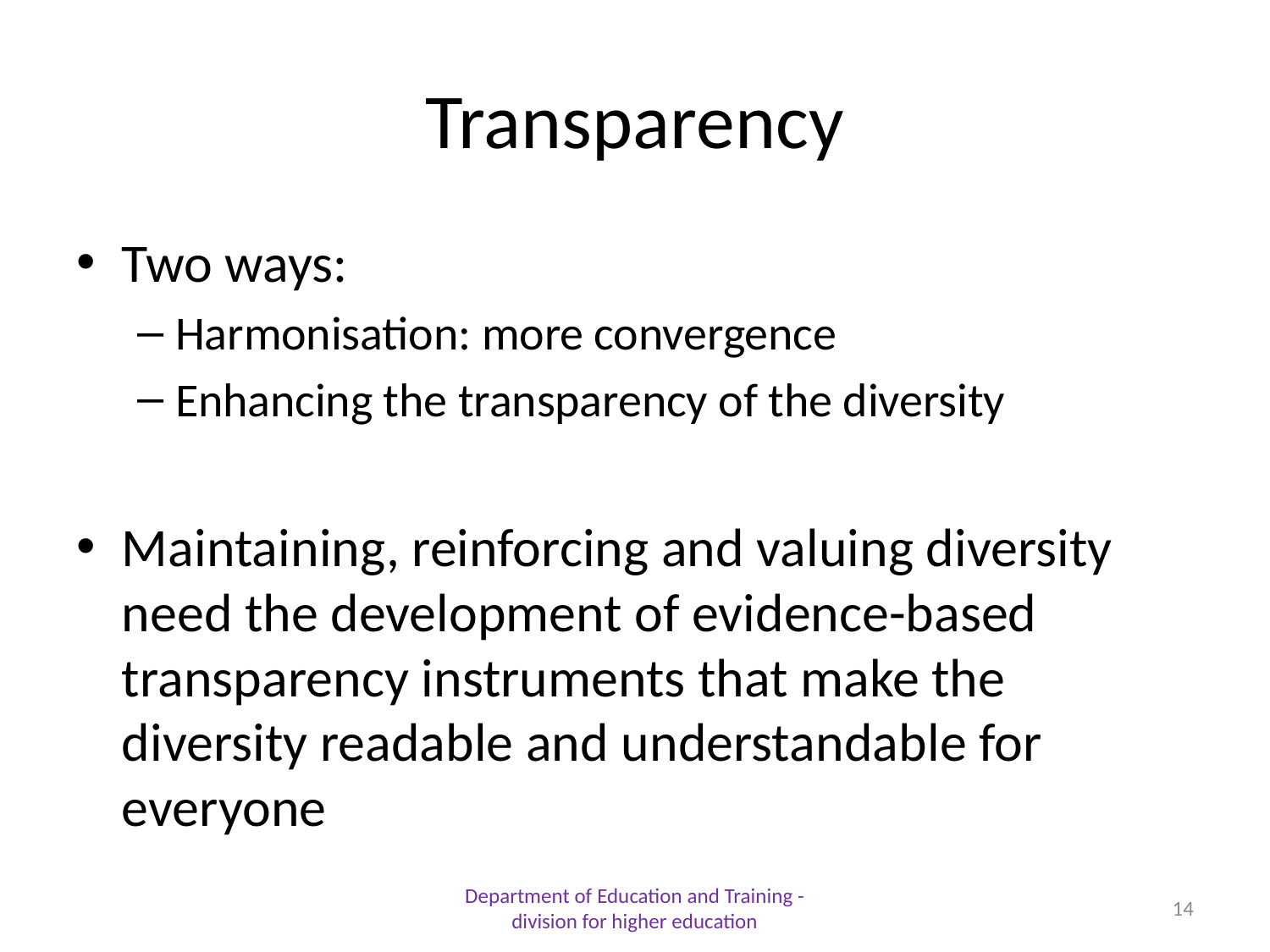

# Transparency
Two ways:
Harmonisation: more convergence
Enhancing the transparency of the diversity

Maintaining, reinforcing and valuing diversity need the development of evidence-based transparency instruments that make the diversity readable and understandable for everyone

Department of Education and Training - division for higher education
14